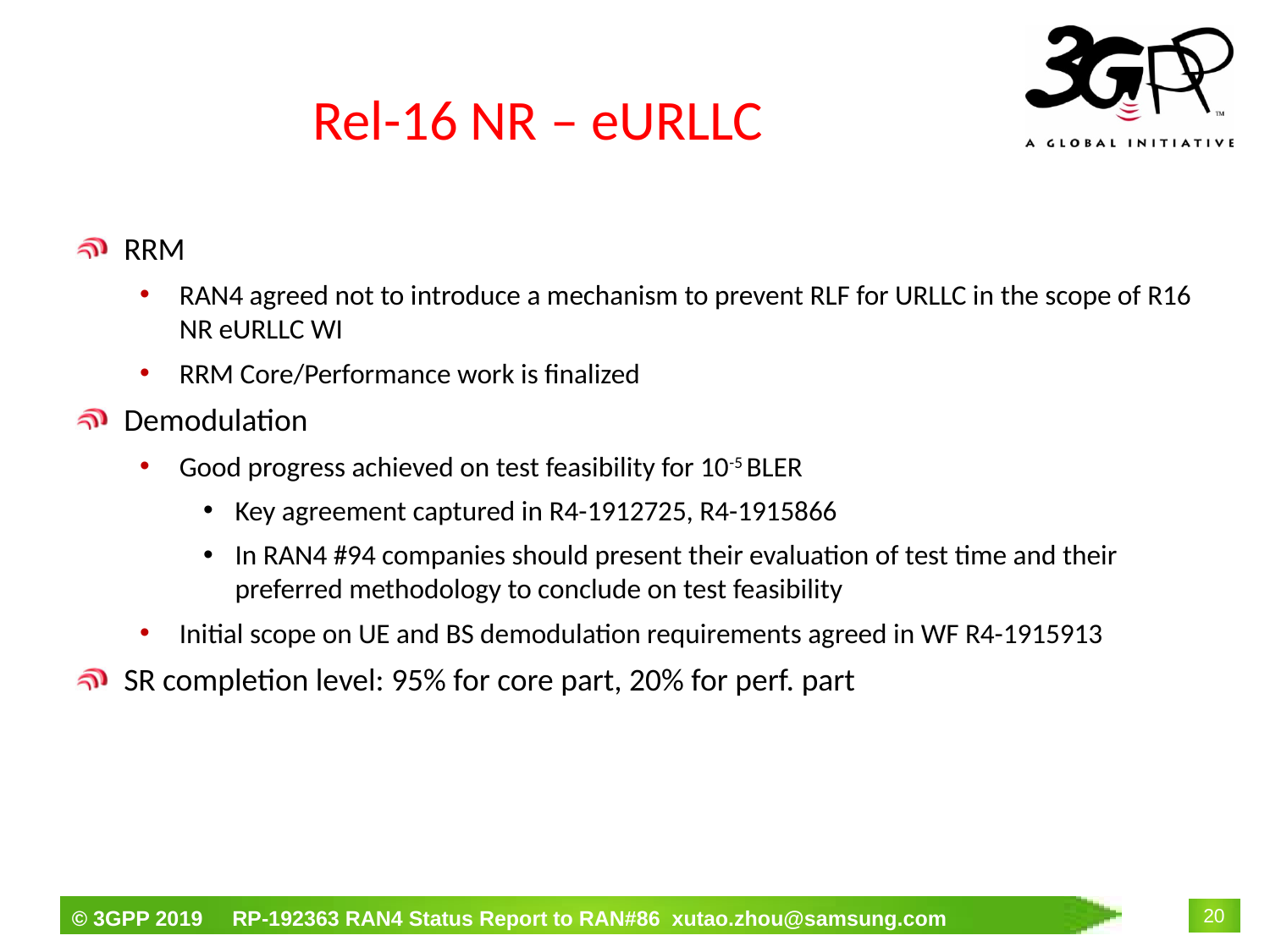

# Rel-16 NR – eURLLC
RRM
RAN4 agreed not to introduce a mechanism to prevent RLF for URLLC in the scope of R16 NR eURLLC WI
RRM Core/Performance work is finalized
Demodulation
Good progress achieved on test feasibility for 10-5 BLER
Key agreement captured in R4-1912725, R4-1915866
In RAN4 #94 companies should present their evaluation of test time and their preferred methodology to conclude on test feasibility
Initial scope on UE and BS demodulation requirements agreed in WF R4-1915913
SR completion level: 95% for core part, 20% for perf. part